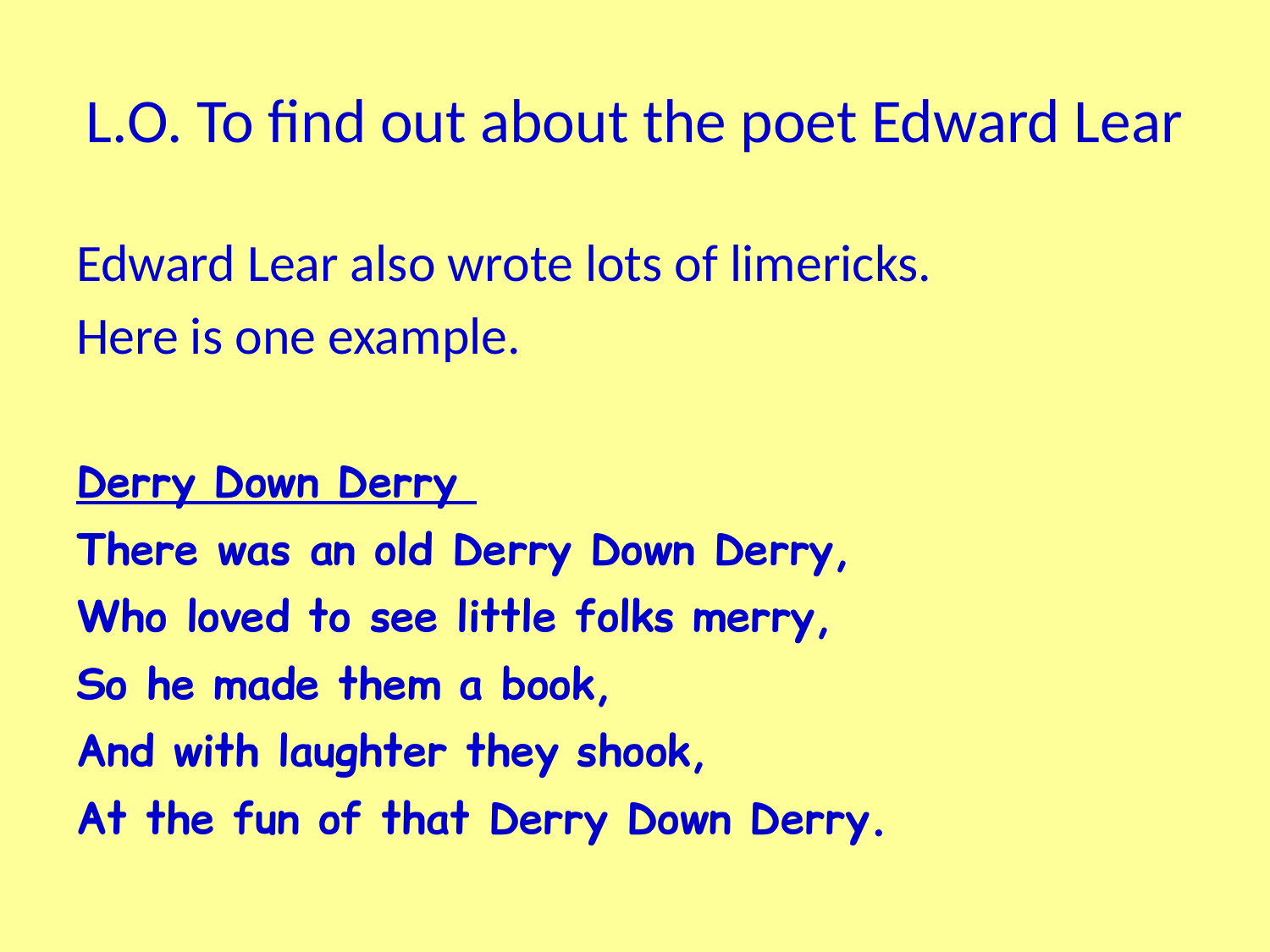

# L.O. To find out about the poet Edward Lear
Edward Lear also wrote lots of limericks.
Here is one example.

Derry Down Derry
There was an old Derry Down Derry,
Who loved to see little folks merry,
So he made them a book,
And with laughter they shook,
At the fun of that Derry Down Derry.